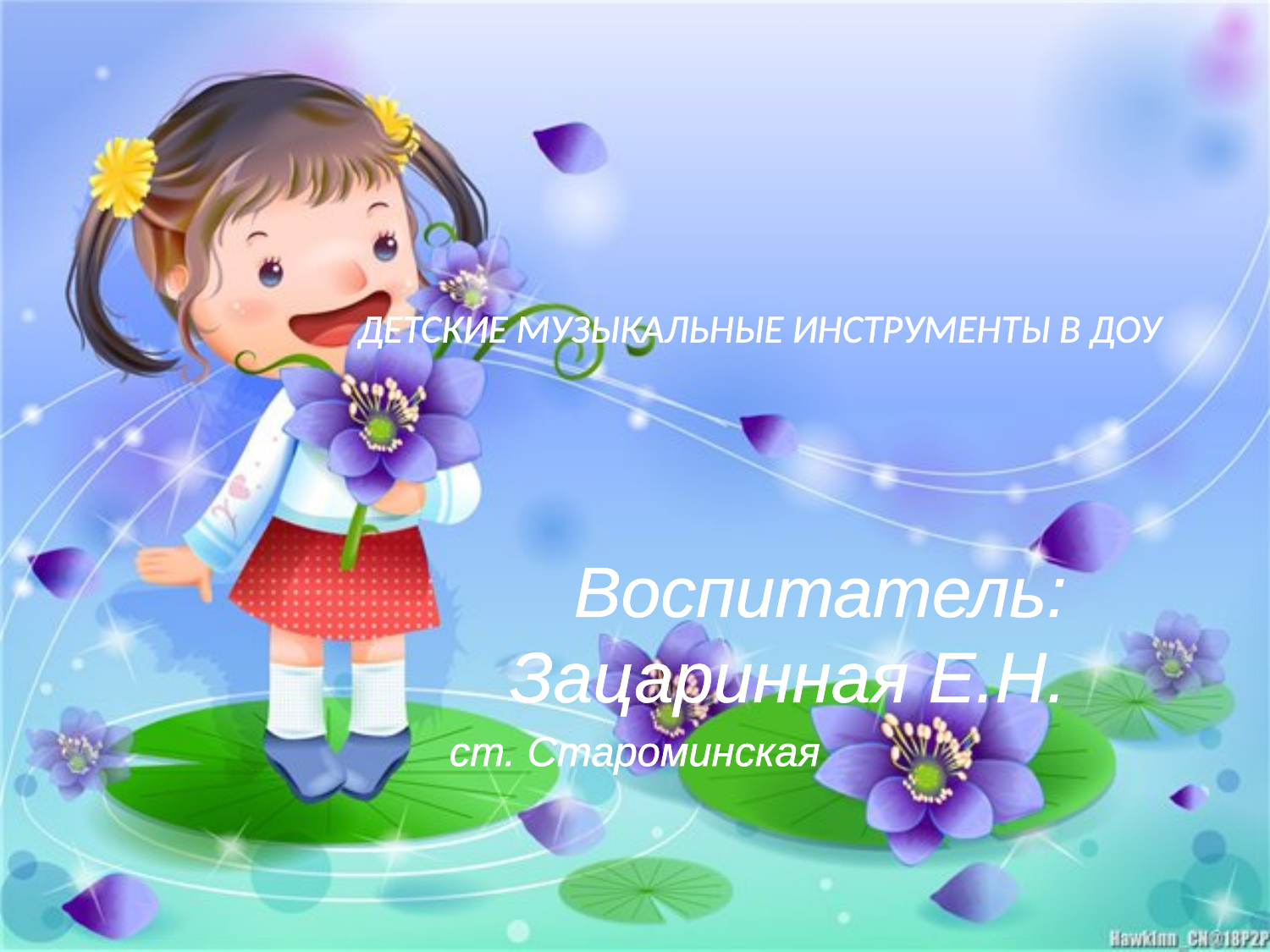

# ДЕТСКИЕ МУЗЫКАЛЬНЫЕ ИНСТРУМЕНТЫ В ДОУ
Воспитатель: Зацаринная Е.Н.
ст. Староминская